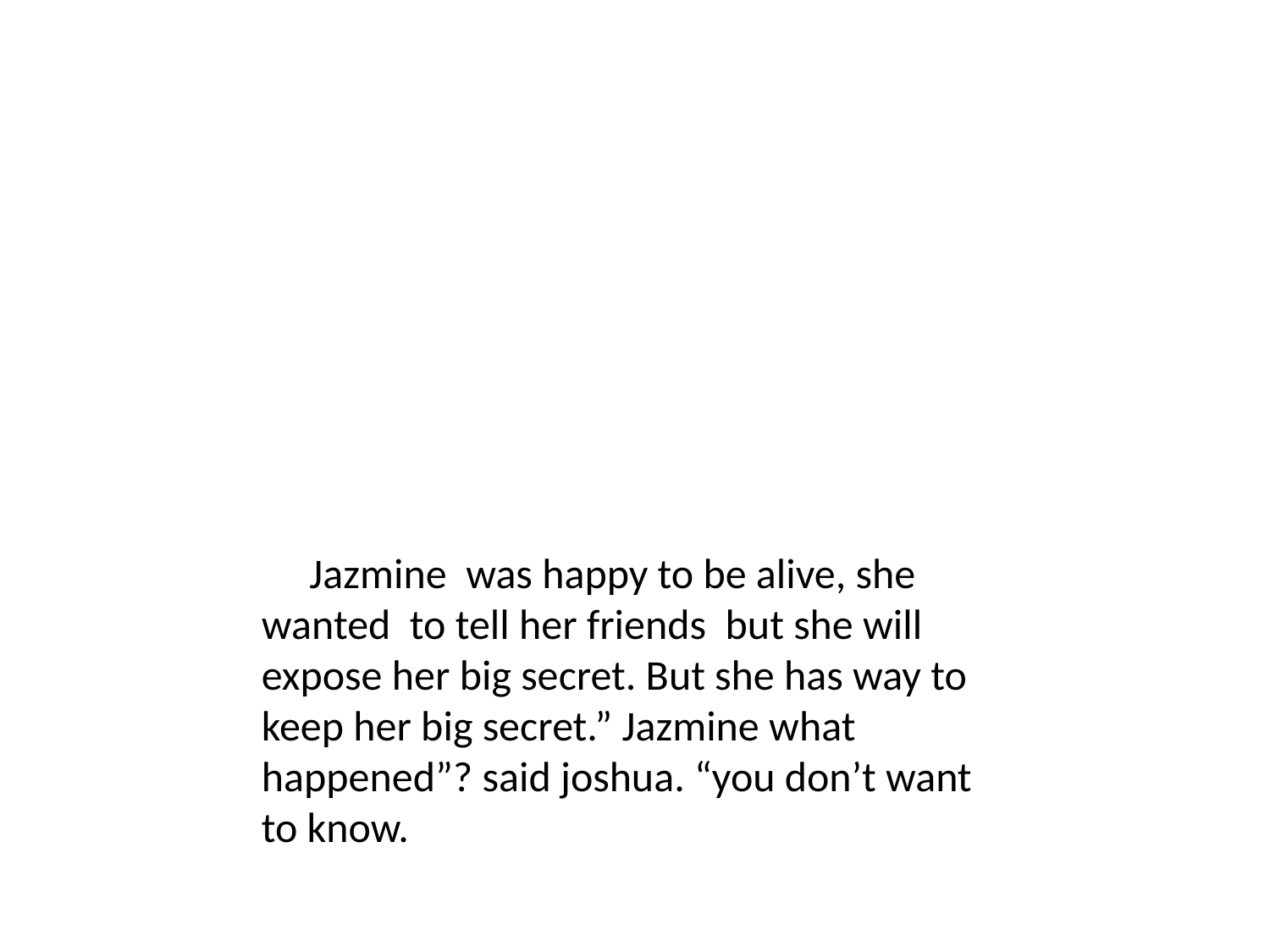

Jazmine  was happy to be alive, she wanted  to tell her friends  but she will expose her big secret. But she has way to keep her big secret.” Jazmine what happened”? said joshua. “you don’t want to know.